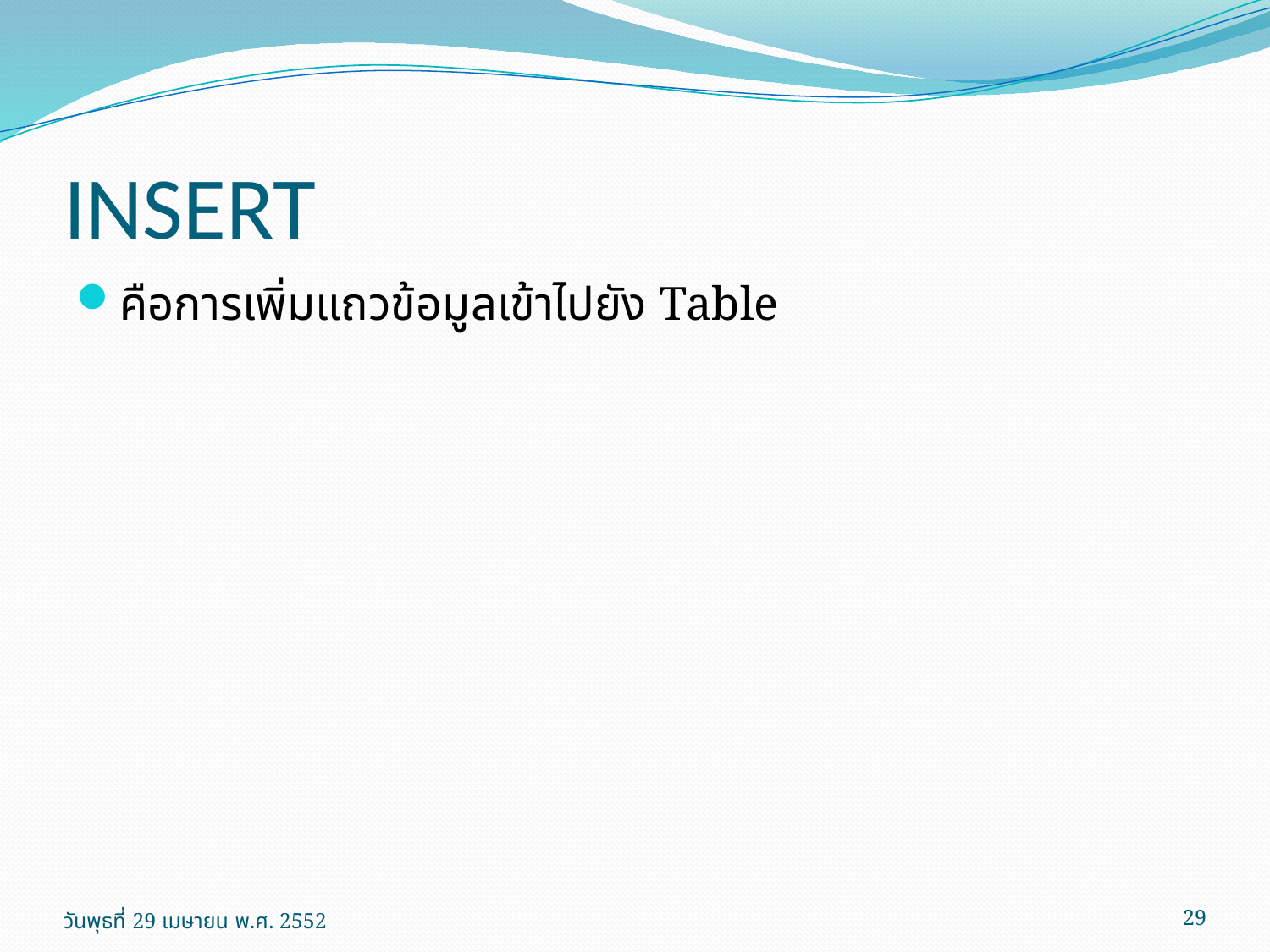

# INSERT
คือการเพิ่มแถวข้อมูลเข้าไปยัง Table
วันพุธที่ 29 เมษายน พ.ศ. 2552
29